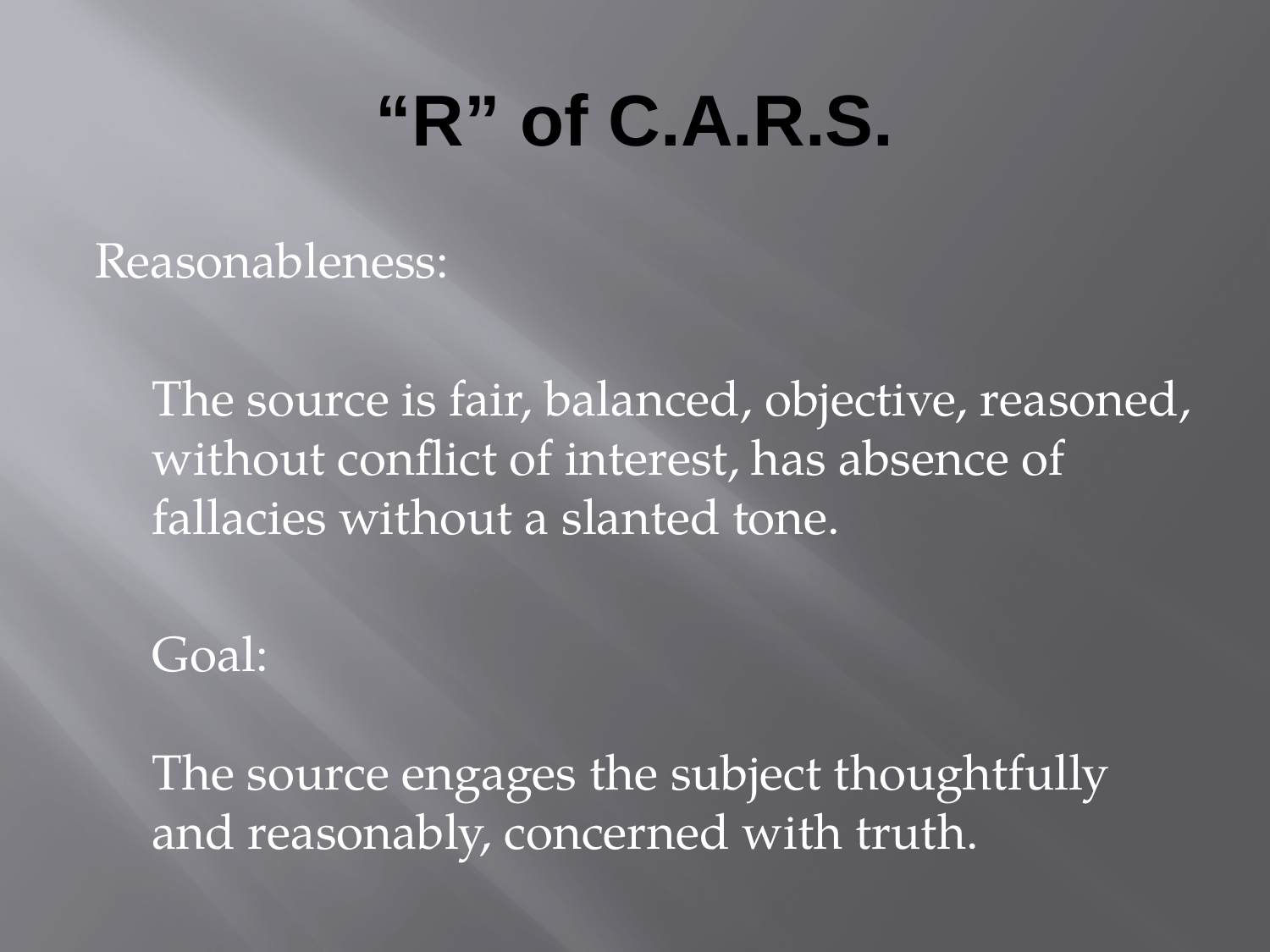

# “R” of C.A.R.S.
Reasonableness:

	The source is fair, balanced, objective, reasoned, without conflict of interest, has absence of fallacies without a slanted tone.

	Goal:
The source engages the subject thoughtfully and reasonably, concerned with truth.